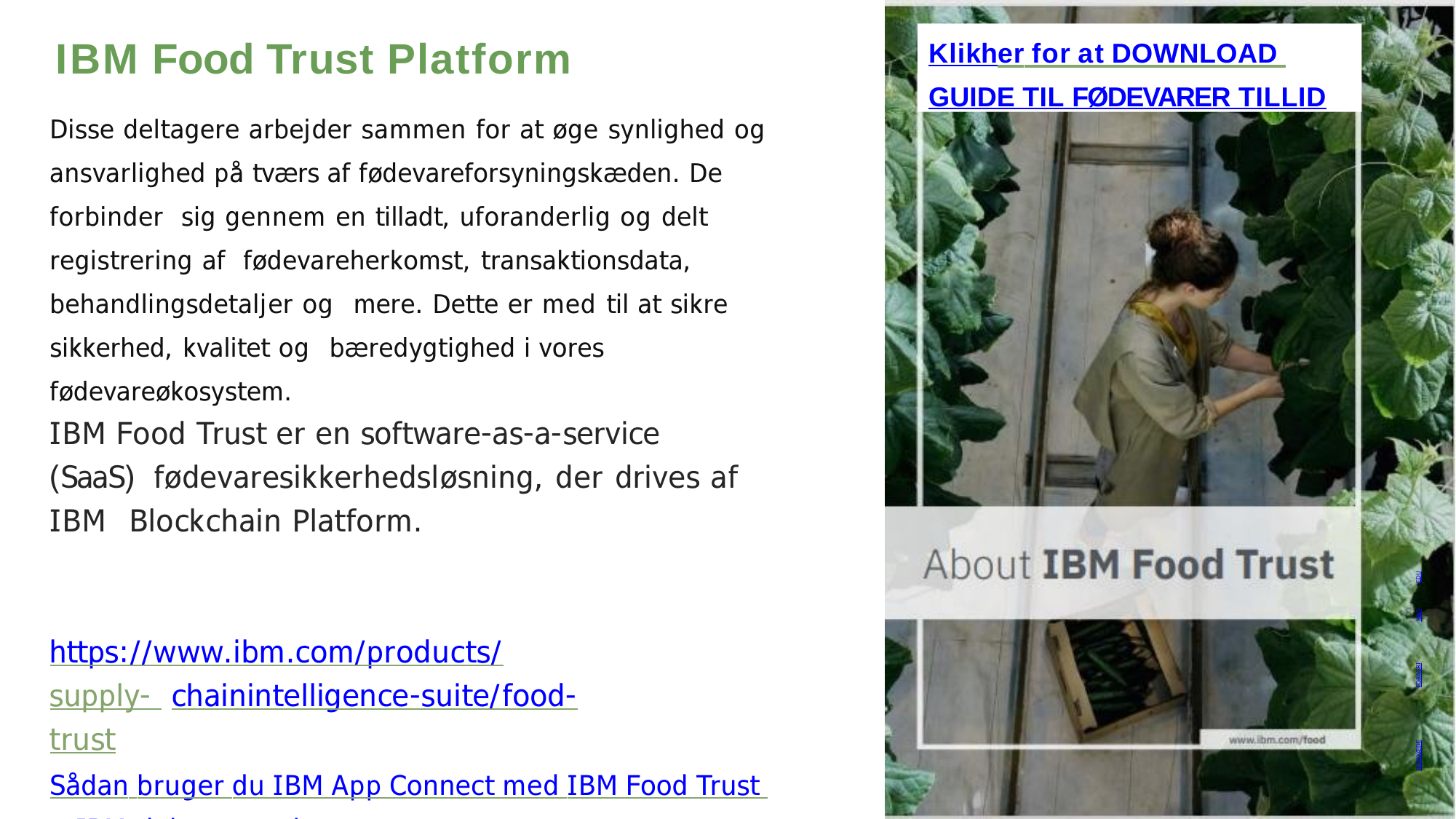

Klikher for at DOWNLOAD 	 GUIDE TIL FØDEVARER TILLID
# IBM Food Trust Platform
Disse deltagere arbejder sammen for at øge synlighed og  ansvarlighed på tværs af fødevareforsyningskæden. De forbinder  sig gennem en tilladt, uforanderlig og delt registrering af  fødevareherkomst, transaktionsdata, behandlingsdetaljer og  mere. Dette er med til at sikre sikkerhed, kvalitet og  bæredygtighed i vores fødevareøkosystem.
IBM Food Trust er en software-as-a-service (SaaS)  fødevaresikkerhedsløsning, der drives af IBM  Blockchain Platform.
EDU
MAD
https://www.ibm.com/products/supply-  chainintelligence-suite/food-trust
Sådan bruger du IBM App Connect med IBM Food Trust -  IBM-dokumentation
FOR	AGRI
BLOKKÆDE